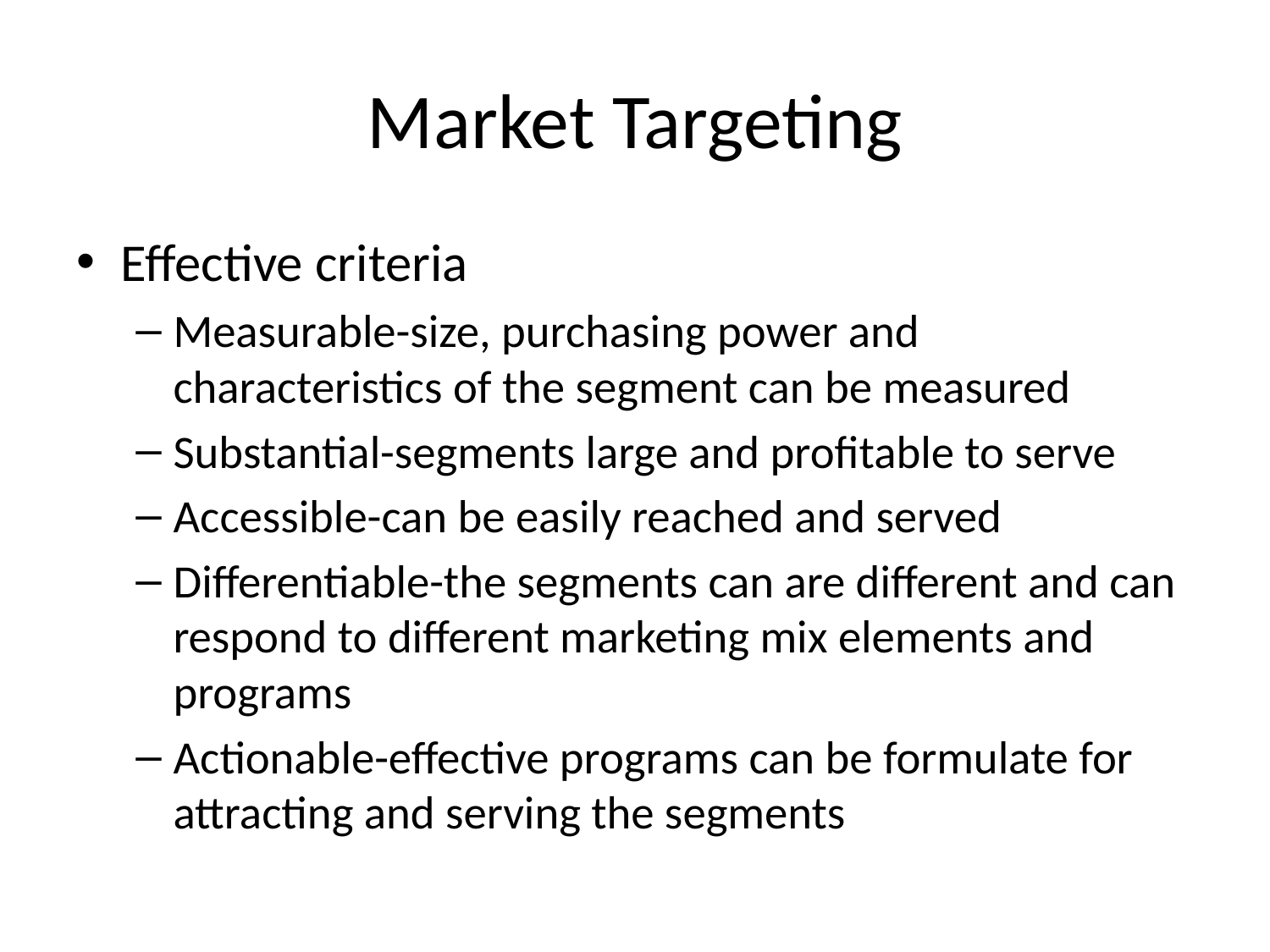

# Market Targeting
Effective criteria
Measurable-size, purchasing power and characteristics of the segment can be measured
Substantial-segments large and profitable to serve
Accessible-can be easily reached and served
Differentiable-the segments can are different and can respond to different marketing mix elements and programs
Actionable-effective programs can be formulate for attracting and serving the segments